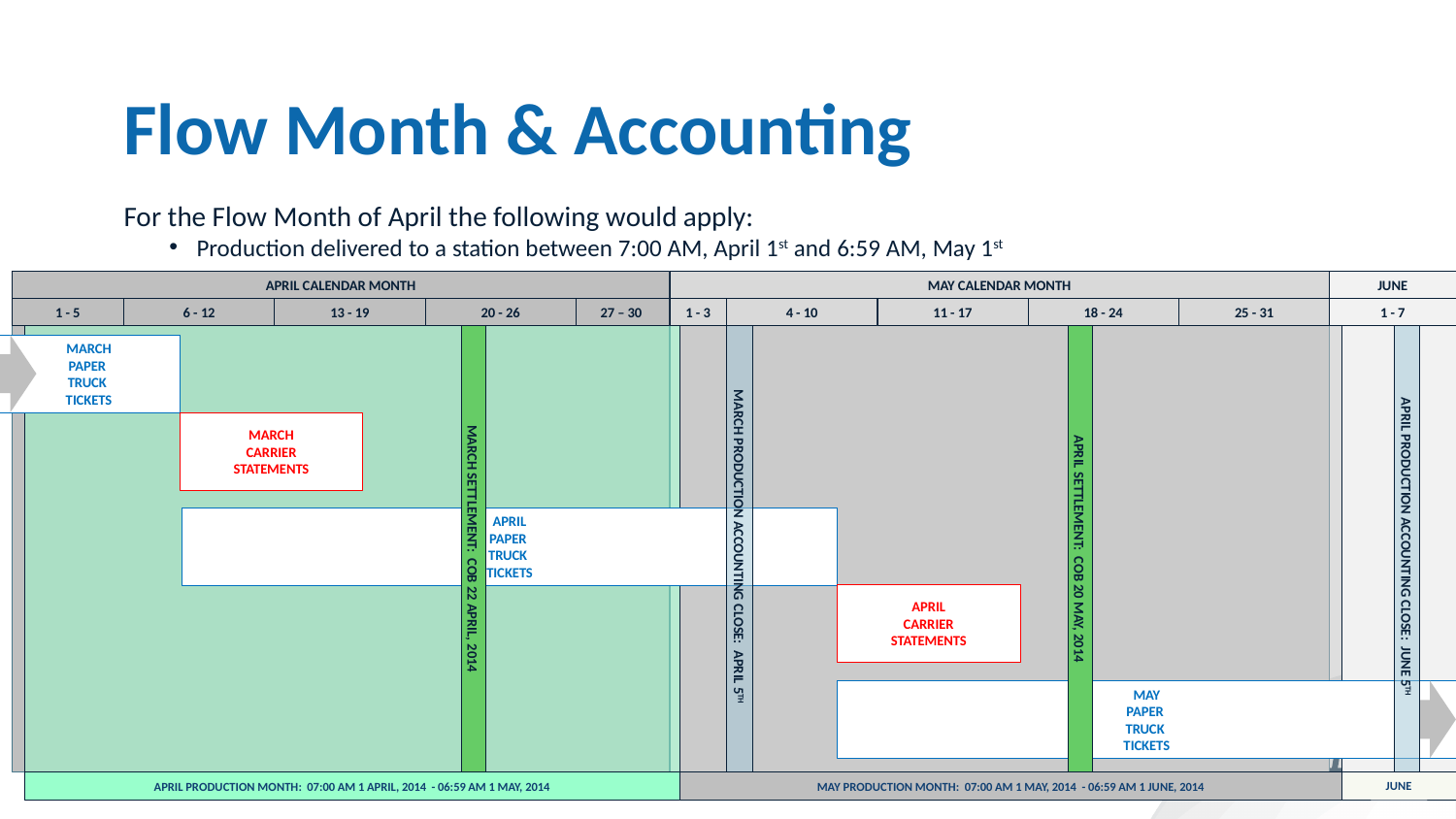

# Flow Month & Accounting
For the Flow Month of April the following would apply:
Production delivered to a station between 7:00 AM, April 1st and 6:59 AM, May 1st

JUNE
APRIL CALENDAR MONTH
MAY CALENDAR MONTH
1 - 5
6 - 12
13 - 19
20 - 26
27 – 30
1 - 3
4 - 10
11 - 17
18 - 24
25 - 31
1 - 7

MARCH
PAPER
TRUCK
TICKETS
MARCH
CARRIER
STATEMENTS
APRIL
PAPER
TRUCK
TICKETS
MARCH PRODUCTION ACCOUNTING CLOSE:  APRIL 5TH
APRIL PRODUCTION ACCOUNTING CLOSE:  JUNE 5TH
MARCH SETTLEMENT:  COB 22 APRIL, 2014
APRIL SETTLEMENT:  COB 20 MAY, 2014
APRIL
CARRIER
STATEMENTS
MAY
PAPER
TRUCK
TICKETS

JUNE
APRIL PRODUCTION MONTH:  07:00 AM 1 APRIL, 2014  - 06:59 AM 1 MAY, 2014
MAY PRODUCTION MONTH:  07:00 AM 1 MAY, 2014  - 06:59 AM 1 JUNE, 2014